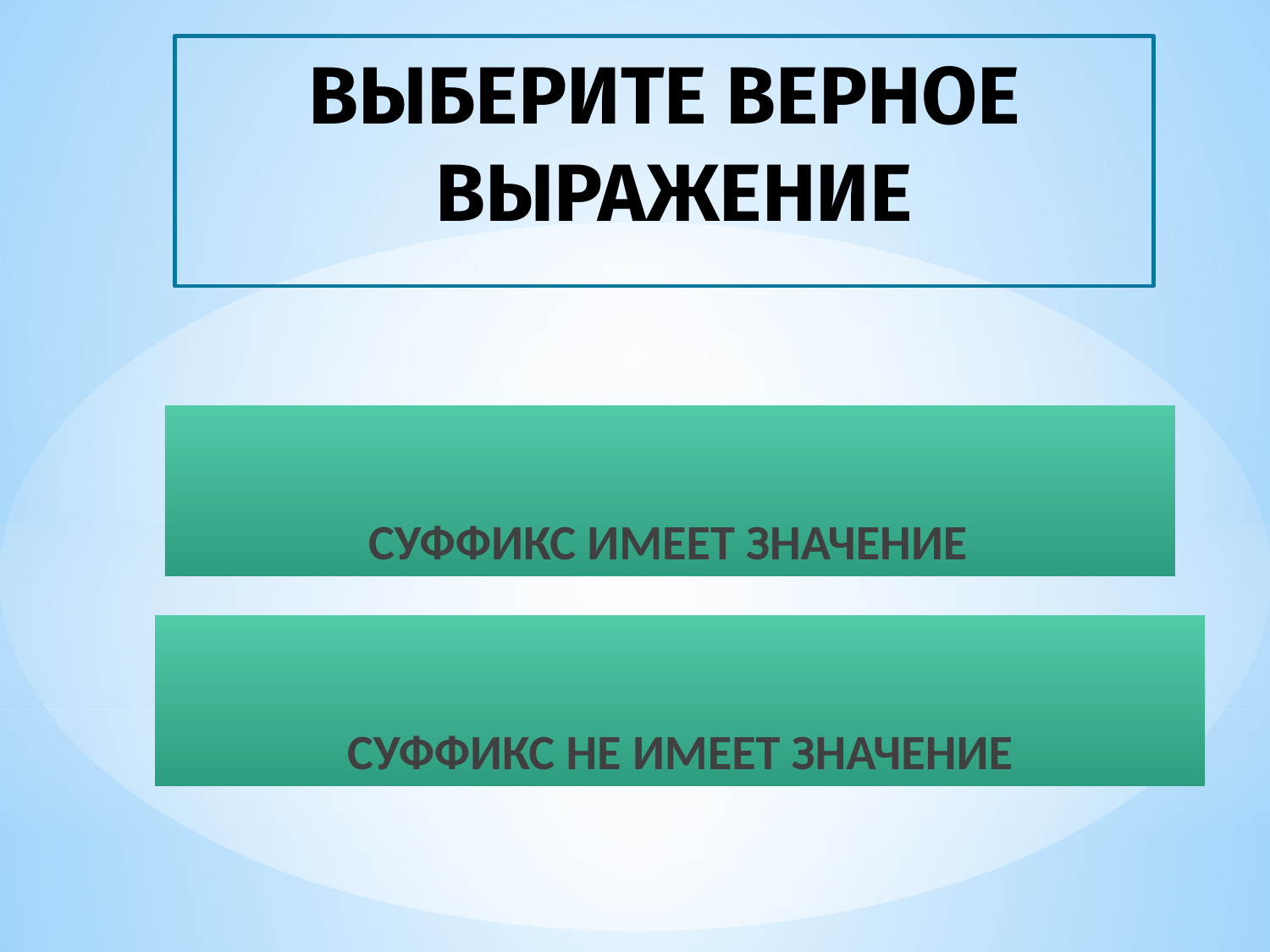

# ВЫБЕРИТЕ ВЕРНОЕ ВЫРАЖЕНИЕ
                 СУФФИКС ИМЕЕТ ЗНАЧЕНИЕ
СУФФИКС НЕ ИМЕЕТ ЗНАЧЕНИЕ